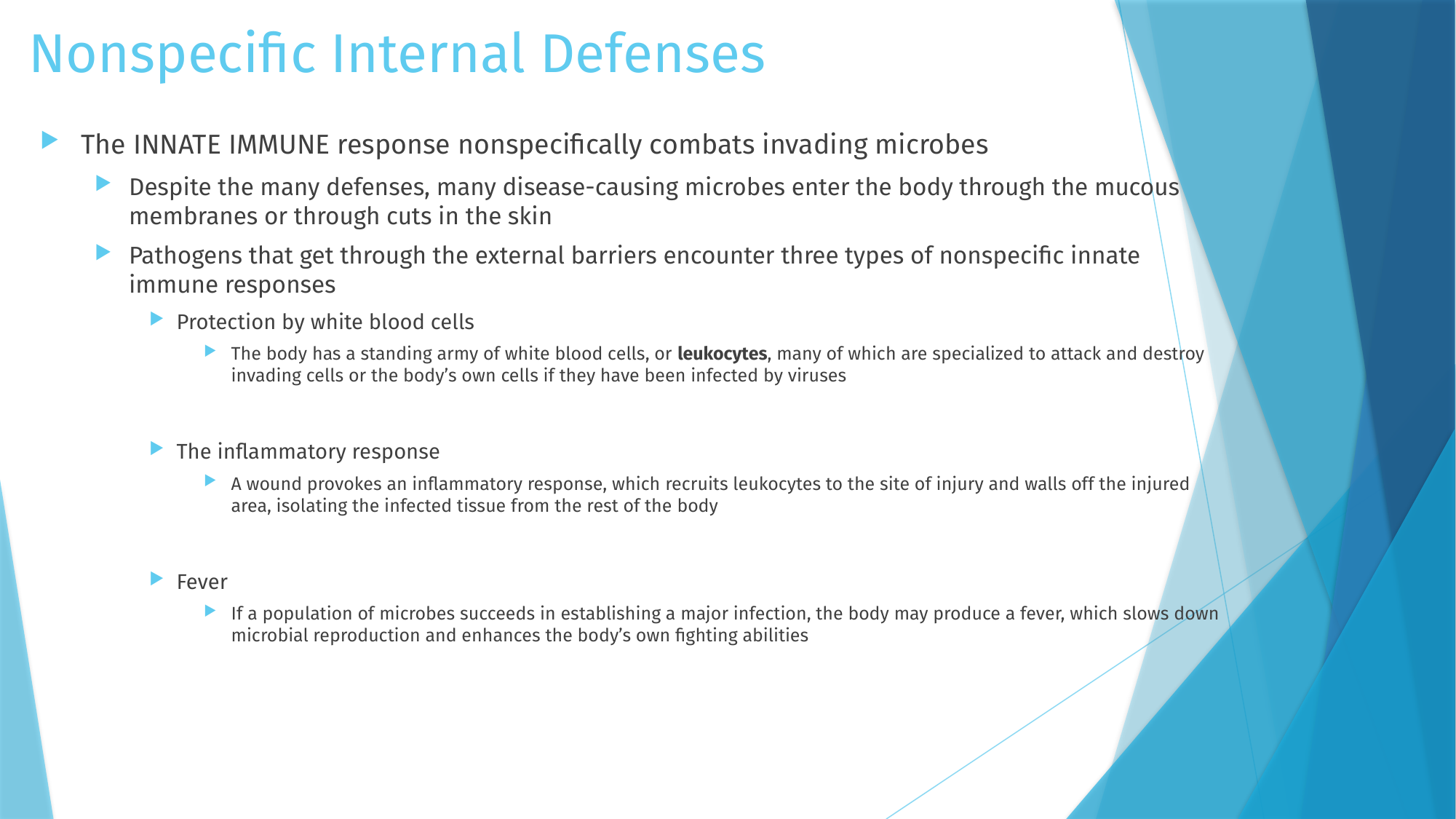

# Nonspecific Internal Defenses
The INNATE IMMUNE response nonspecifically combats invading microbes
Despite the many defenses, many disease-causing microbes enter the body through the mucous membranes or through cuts in the skin
Pathogens that get through the external barriers encounter three types of nonspecific innate immune responses
Protection by white blood cells
The body has a standing army of white blood cells, or leukocytes, many of which are specialized to attack and destroy invading cells or the body’s own cells if they have been infected by viruses

The inflammatory response
A wound provokes an inflammatory response, which recruits leukocytes to the site of injury and walls off the injured area, isolating the infected tissue from the rest of the body

Fever
If a population of microbes succeeds in establishing a major infection, the body may produce a fever, which slows down microbial reproduction and enhances the body’s own fighting abilities